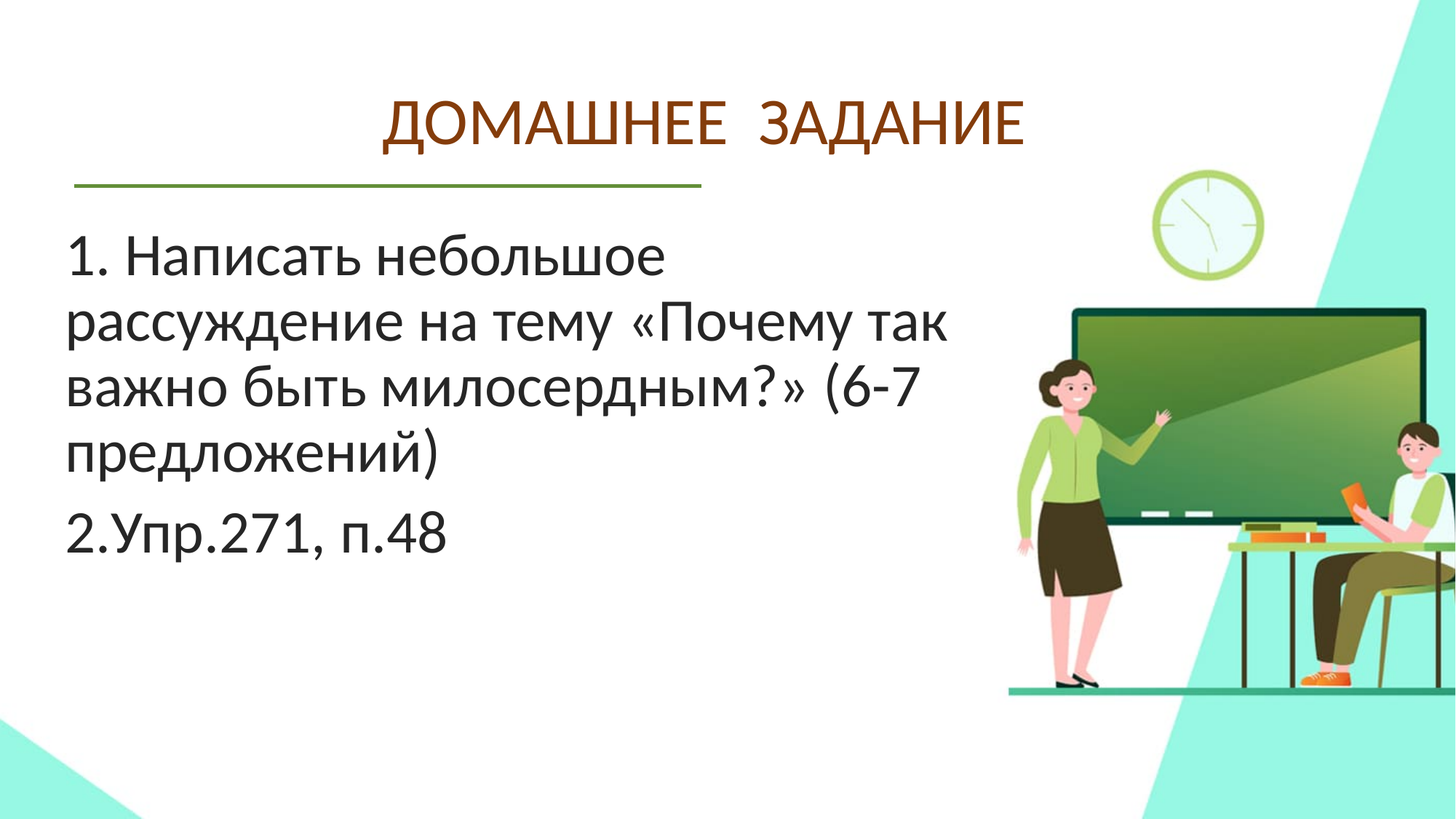

# ДОМАШНЕЕ  ЗАДАНИЕ
1. Написать небольшое рассуждение на тему «Почему так важно быть милосердным?» (6-7 предложений)
2.Упр.271, п.48